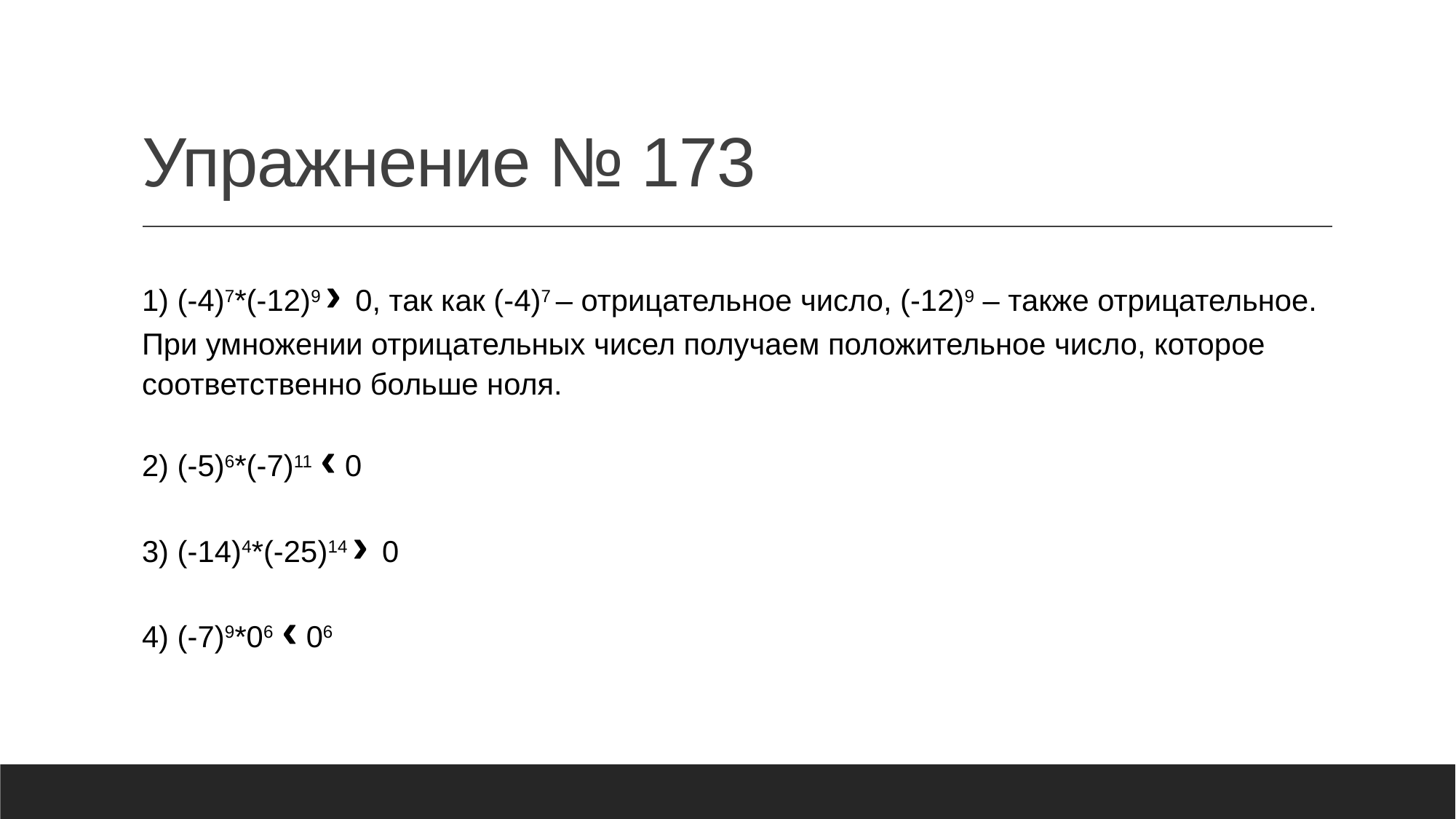

# Упражнение № 173
1) (-4)7*(-12)9 › 0, так как (-4)7 – отрицательное число, (-12)9 – также отрицательное. При умножении отрицательных чисел получаем положительное число, которое соответственно больше ноля.
2) (-5)6*(-7)11 ‹ 0
3) (-14)4*(-25)14 › 0
4) (-7)9*06 ‹ 06